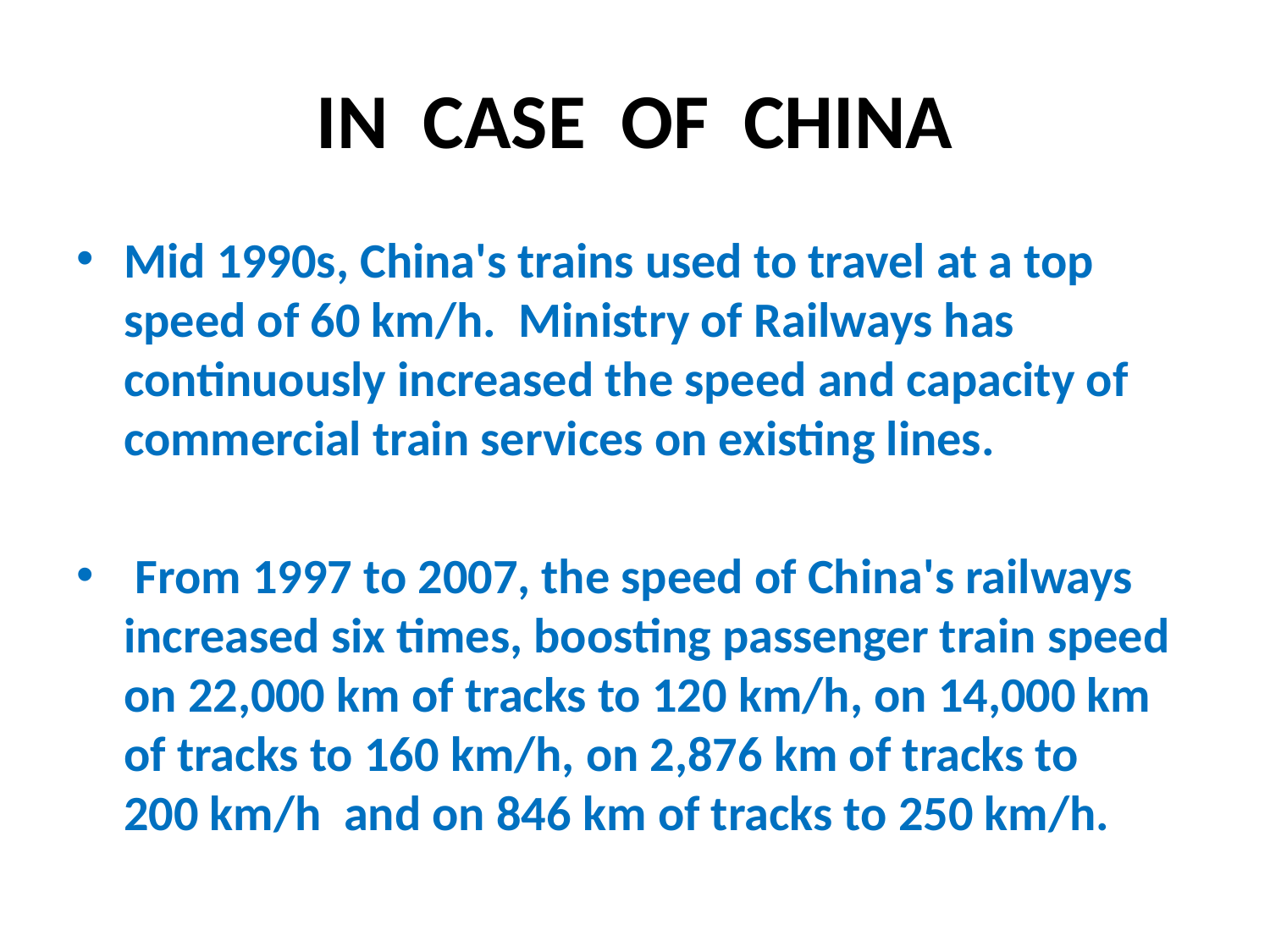

# IN  CASE  OF  CHINA
Mid 1990s, China's trains used to travel at a top speed of 60 km/h.  Ministry of Railways has continuously increased the speed and capacity of commercial train services on existing lines.

 From 1997 to 2007, the speed of China's railways increased six times, boosting passenger train speed on 22,000 km of tracks to 120 km/h, on 14,000 km of tracks to 160 km/h, on 2,876 km of tracks to 200 km/h  and on 846 km of tracks to 250 km/h.